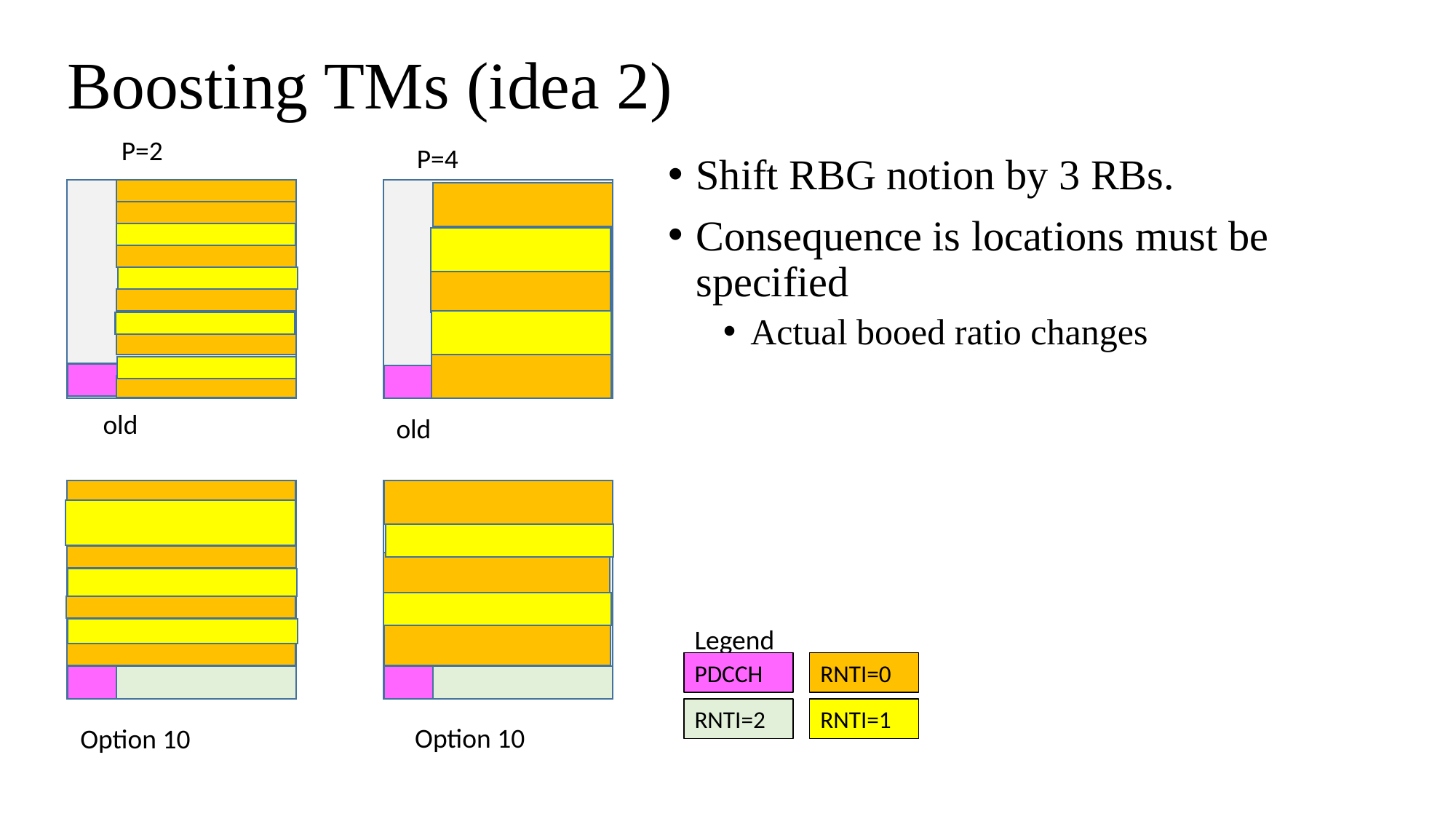

# Boosting TMs (idea 2)
P=2
P=4
Shift RBG notion by 3 RBs.
Consequence is locations must be specified
Actual booed ratio changes

old
old

Legend

PDCCH
RNTI=0

RNTI=2
RNTI=1
Option 10
Option 10